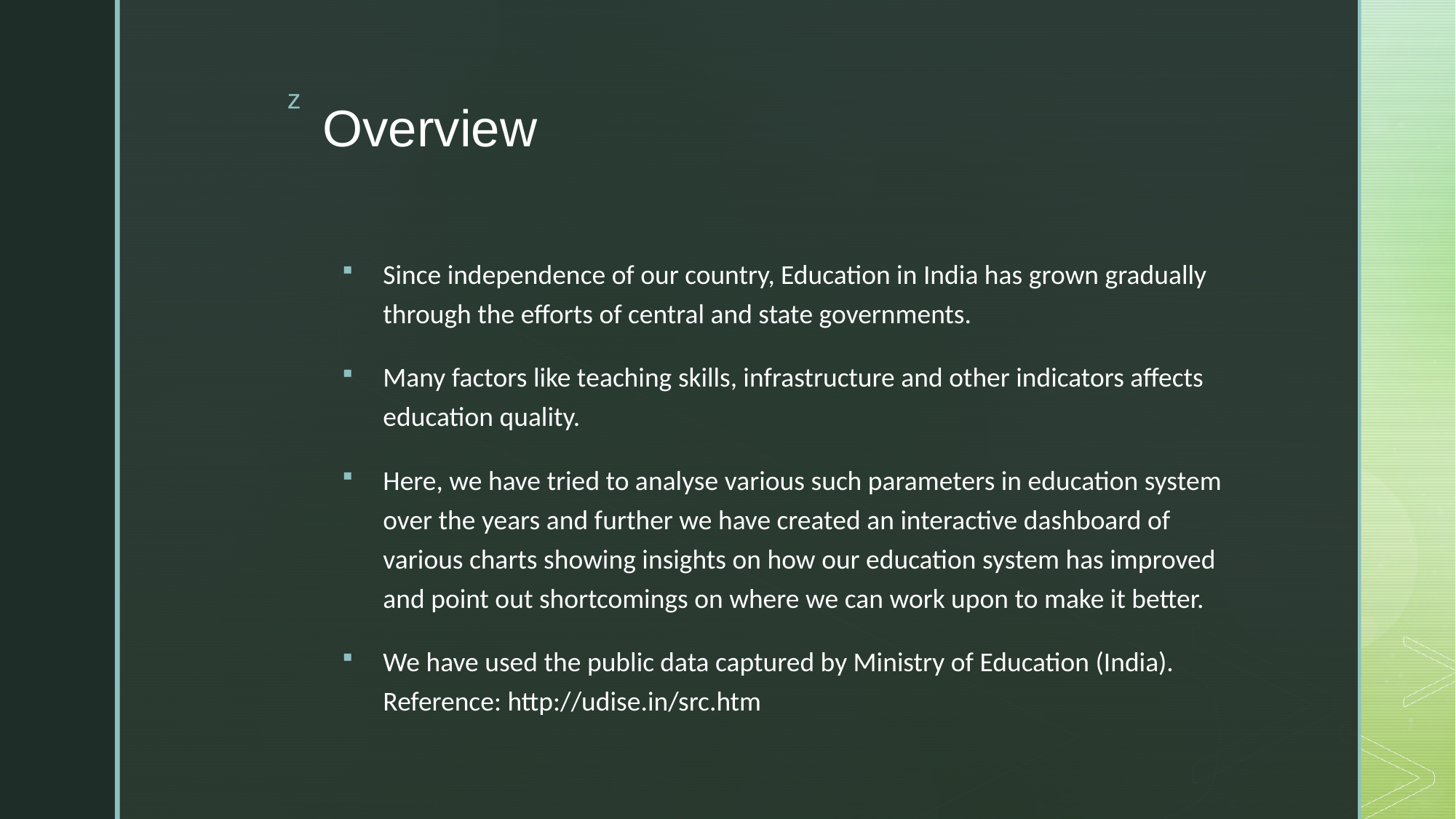

# Overview
Since independence of our country, Education in India has grown gradually through the efforts of central and state governments.
Many factors like teaching skills, infrastructure and other indicators affects education quality.
Here, we have tried to analyse various such parameters in education system over the years and further we have created an interactive dashboard of various charts showing insights on how our education system has improved and point out shortcomings on where we can work upon to make it better.
We have used the public data captured by Ministry of Education (India).
Reference: http://udise.in/src.htm